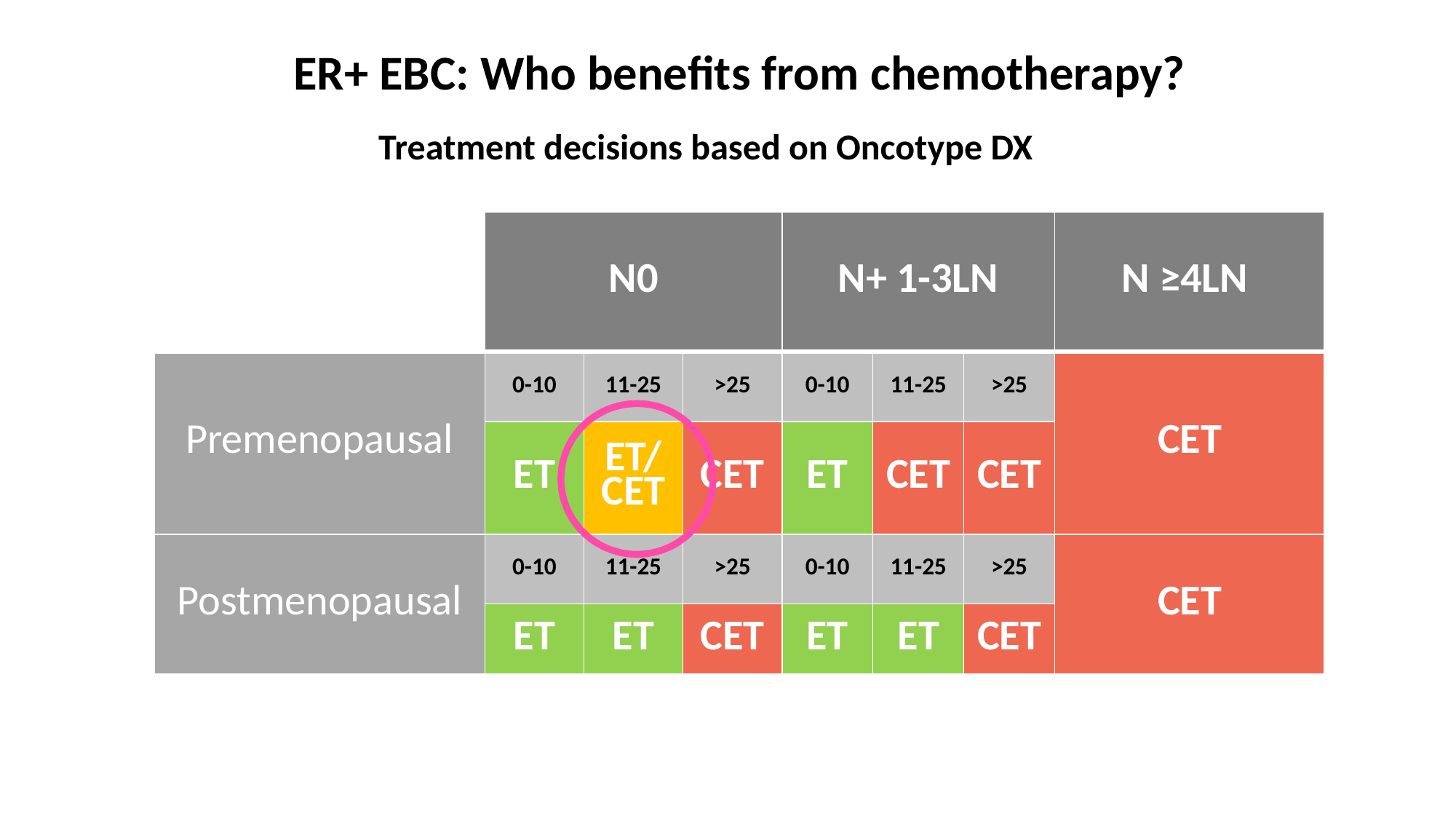

ER+ EBC: Who benefits from chemotherapy?
Treatment decisions based on Oncotype DX
|  | N0 |  |  | N+ 1-3LN |  |  | N ≥4LN |
| --- | --- | --- | --- | --- | --- | --- | --- |
| Premenopausal | 0-10 | 11-25 | >25 | 0-10 | 11-25 | >25 | CET |
|  | ET | ET/CET | CET | ET | CET | CET |  |
| Postmenopausal | 0-10 | 11-25 | >25 | 0-10 | 11-25 | >25 | CET |
|  | ET | ET | CET | ET | ET | CET |  |